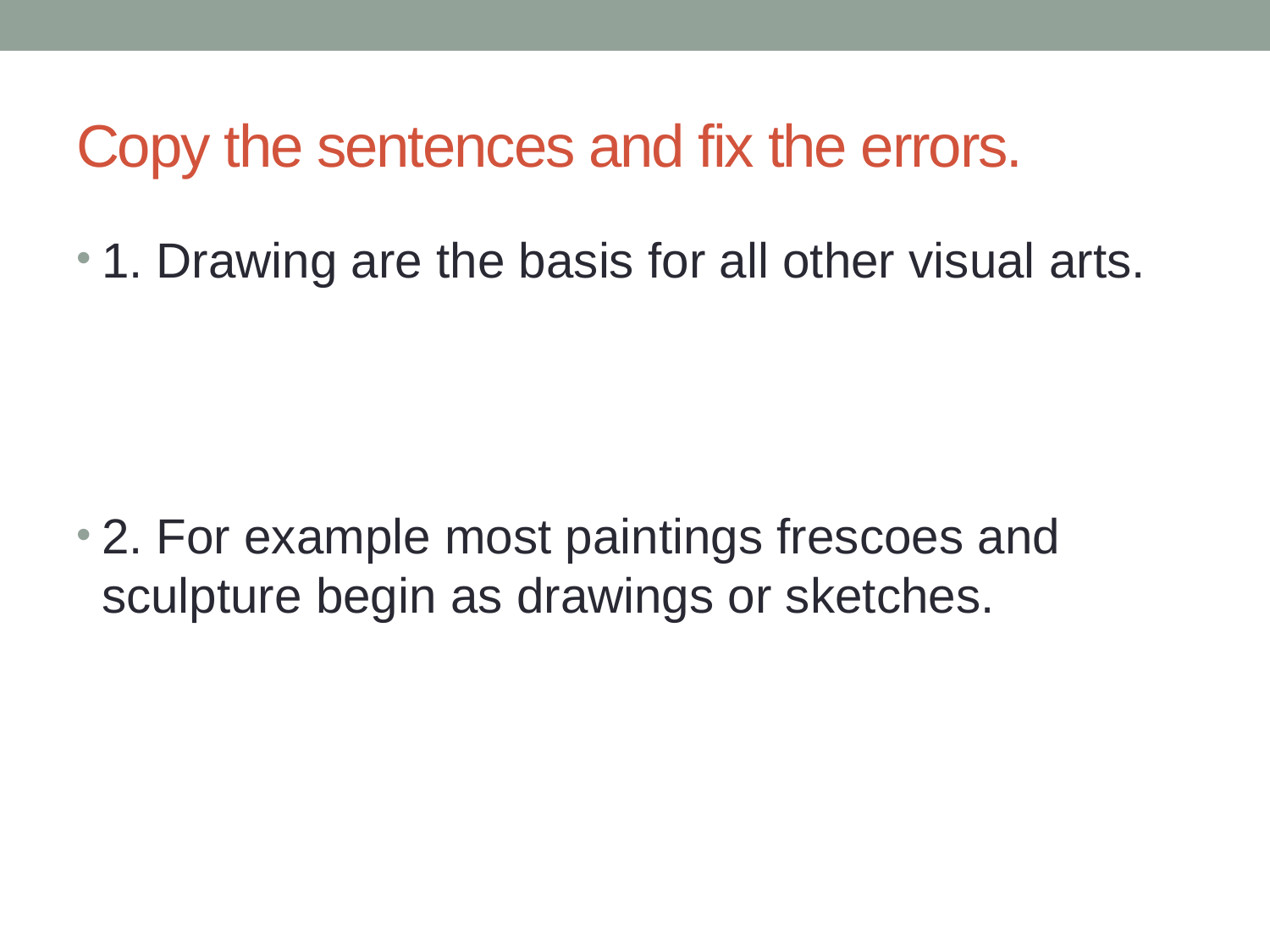

# Copy the sentences and fix the errors.
1. Drawing are the basis for all other visual arts.

2. For example most paintings frescoes and sculpture begin as drawings or sketches.